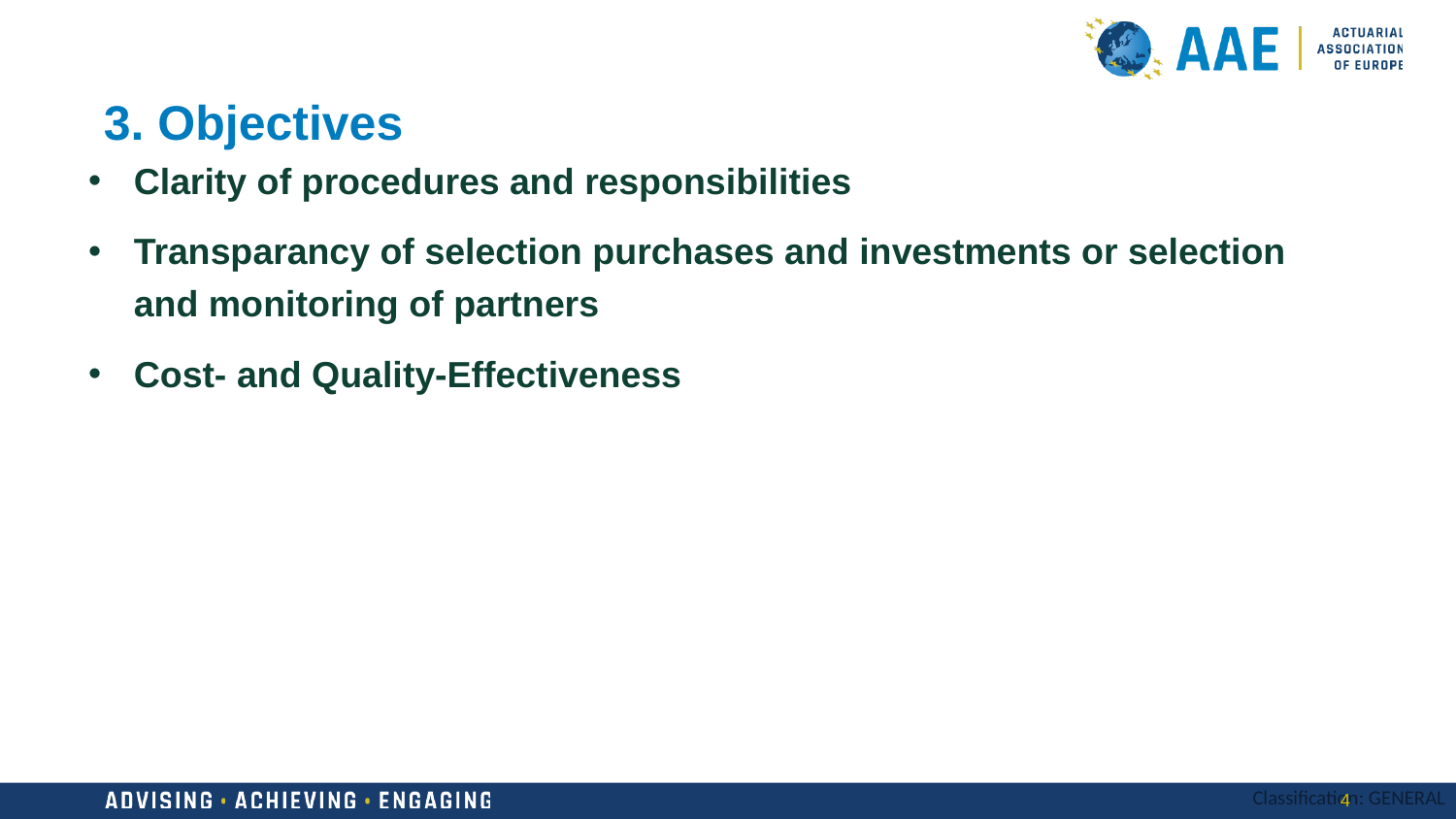

# 3. Objectives
Clarity of procedures and responsibilities
Transparancy of selection purchases and investments or selection and monitoring of partners
Cost- and Quality-Effectiveness

4